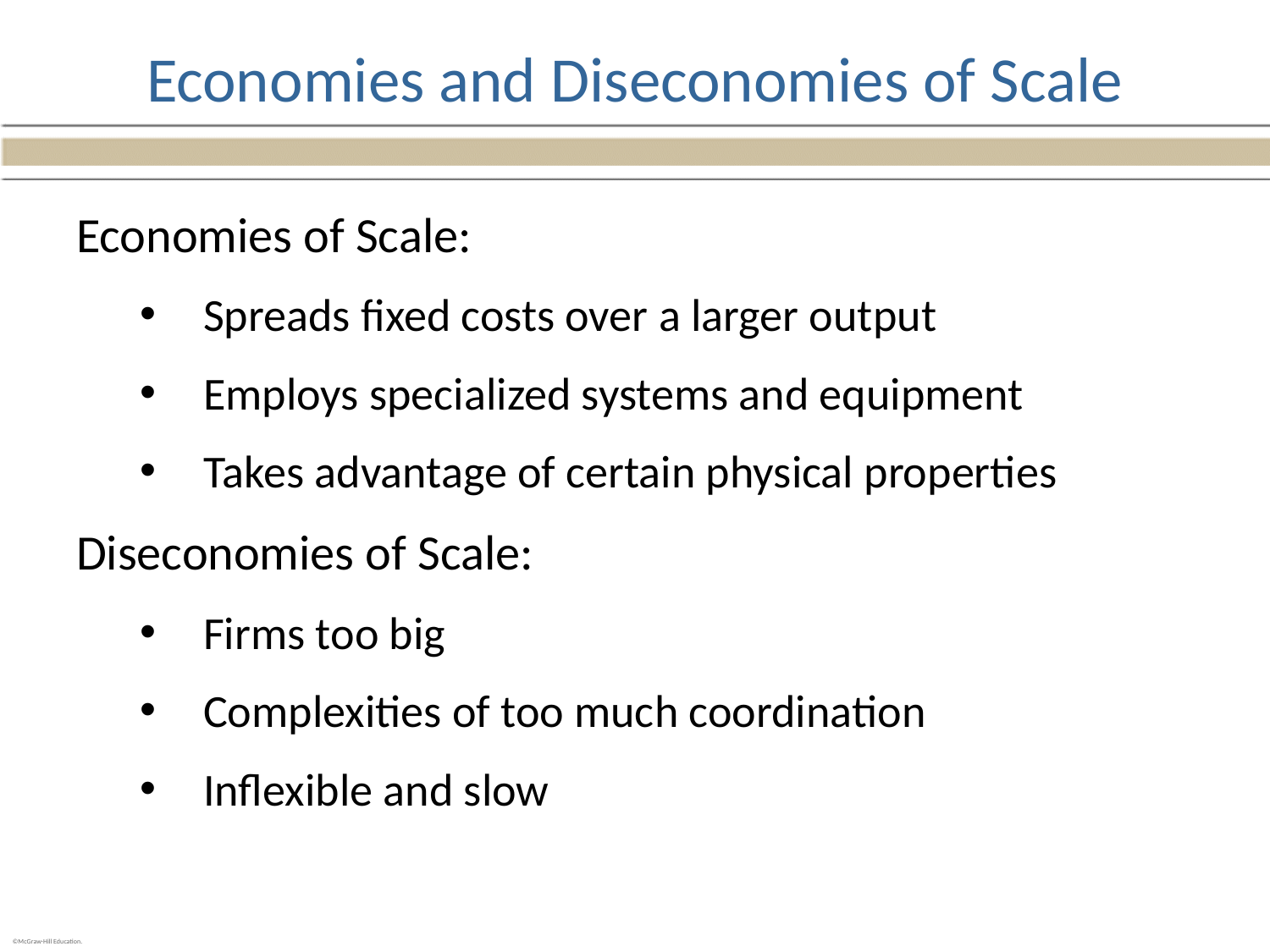

# Economies and Diseconomies of Scale
Economies of Scale:
Spreads fixed costs over a larger output
Employs specialized systems and equipment
Takes advantage of certain physical properties
Diseconomies of Scale:
Firms too big
Complexities of too much coordination
Inflexible and slow